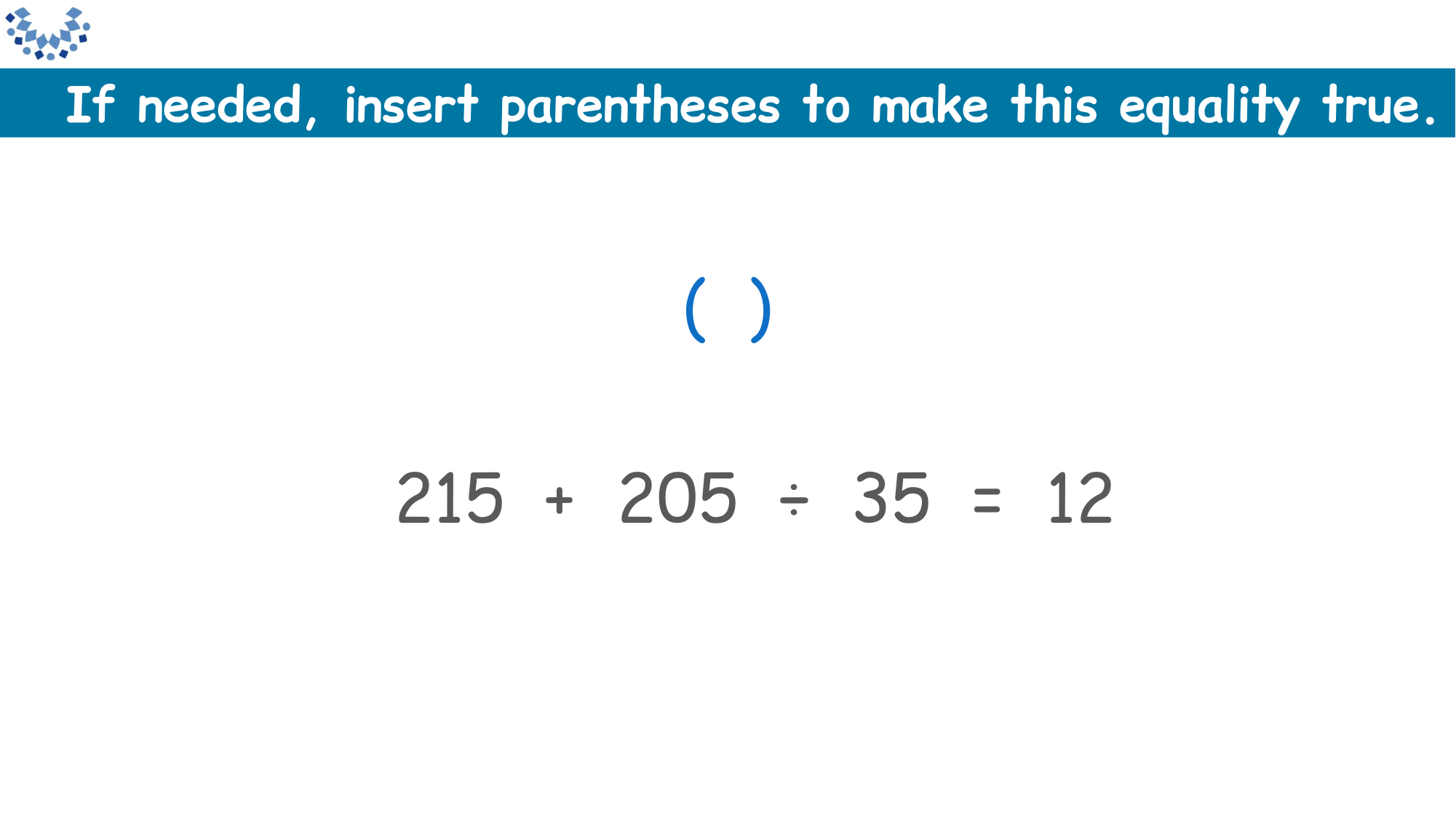

If needed, insert parentheses to make this equality true.
(  )
215  +  205  ÷  35  =  12